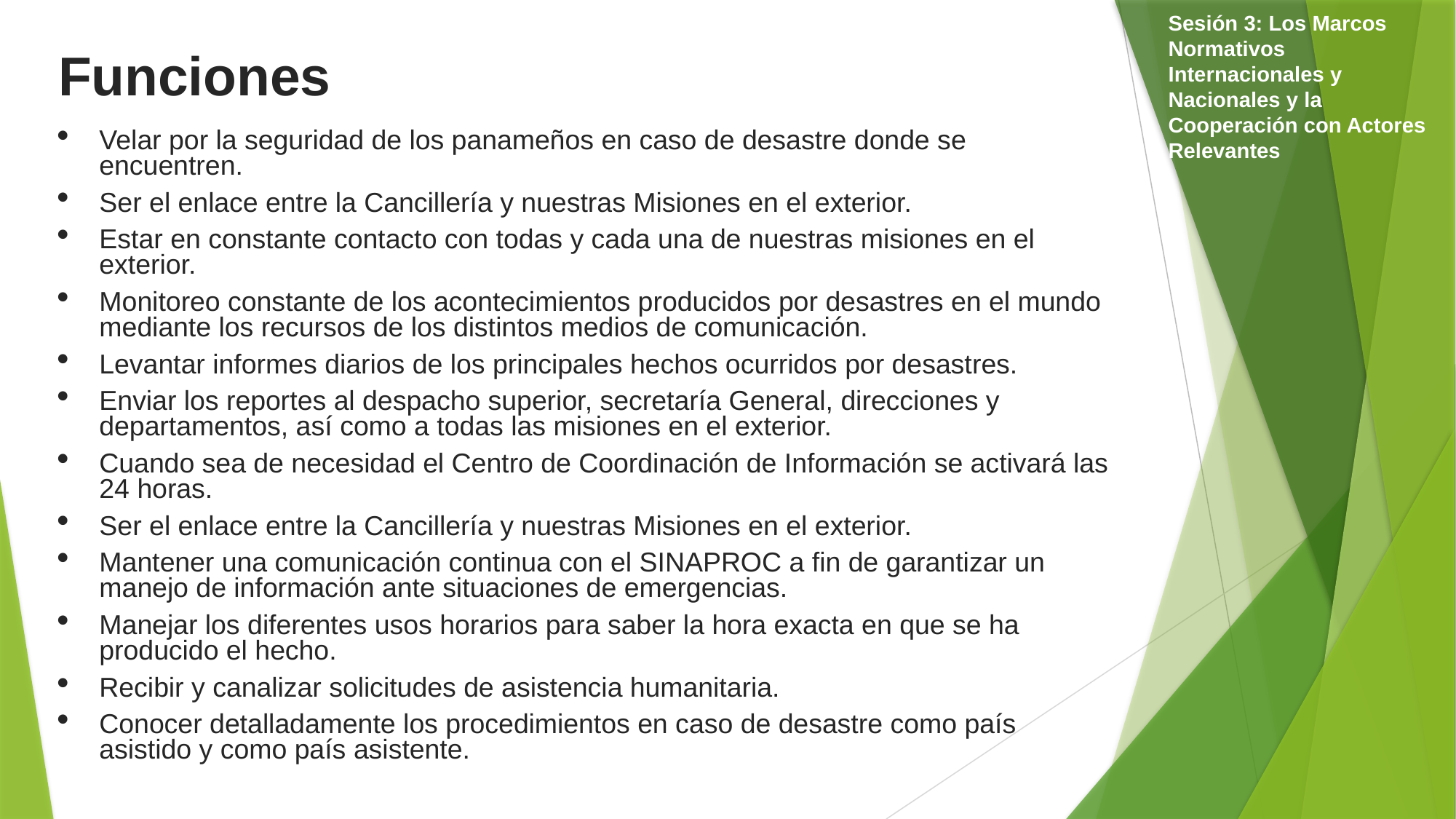

Sesión 3: Los Marcos Normativos Internacionales y Nacionales y la Cooperación con Actores Relevantes
Funciones
Velar por la seguridad de los panameños en caso de desastre donde se encuentren.
Ser el enlace entre la Cancillería y nuestras Misiones en el exterior.
Estar en constante contacto con todas y cada una de nuestras misiones en el exterior.
Monitoreo constante de los acontecimientos producidos por desastres en el mundo mediante los recursos de los distintos medios de comunicación.
Levantar informes diarios de los principales hechos ocurridos por desastres.
Enviar los reportes al despacho superior, secretaría General, direcciones y departamentos, así como a todas las misiones en el exterior.
Cuando sea de necesidad el Centro de Coordinación de Información se activará las 24 horas.
Ser el enlace entre la Cancillería y nuestras Misiones en el exterior.
Mantener una comunicación continua con el SINAPROC a fin de garantizar un manejo de información ante situaciones de emergencias.
Manejar los diferentes usos horarios para saber la hora exacta en que se ha producido el hecho.
Recibir y canalizar solicitudes de asistencia humanitaria.
Conocer detalladamente los procedimientos en caso de desastre como país asistido y como país asistente.